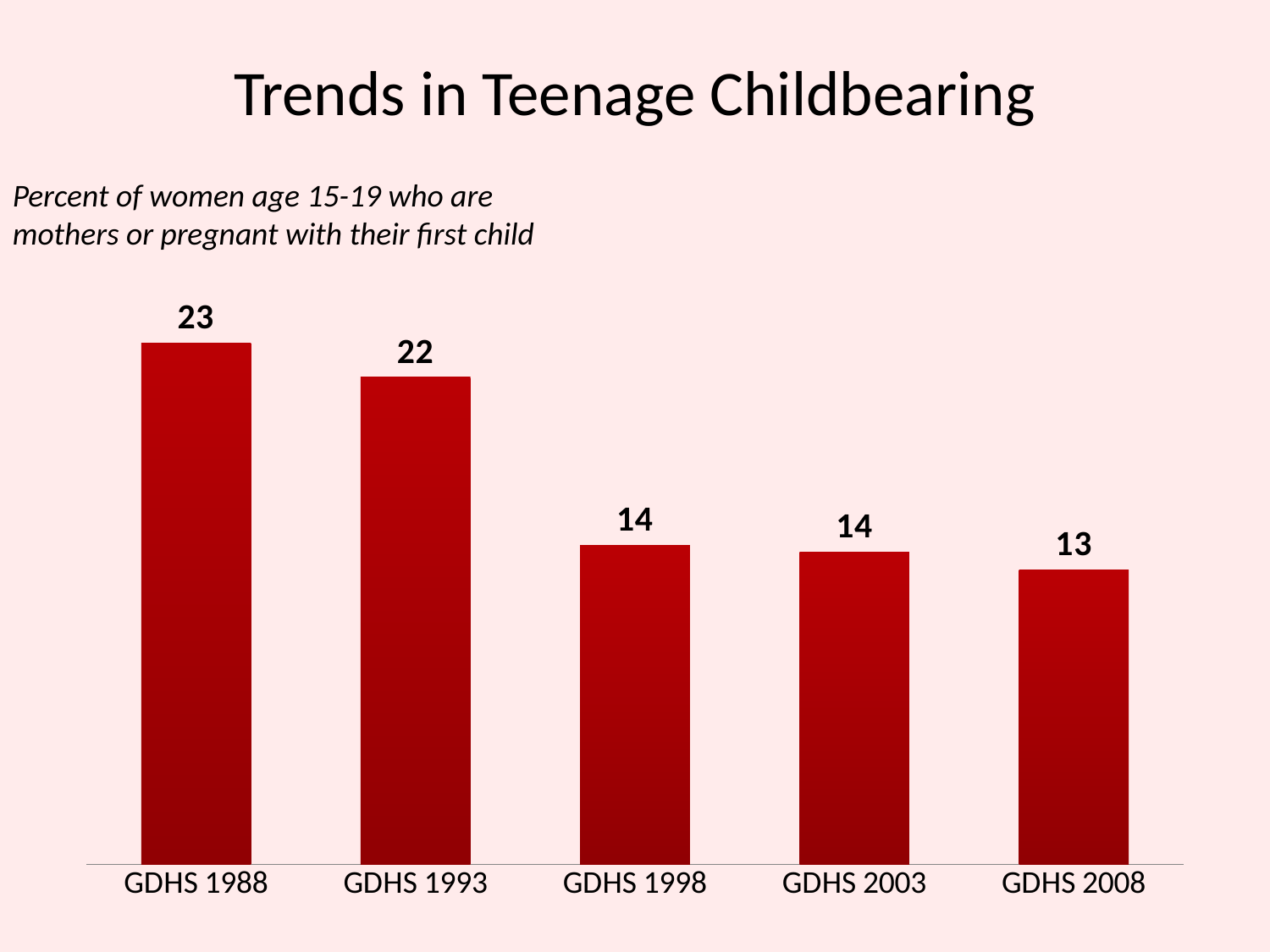

# Trends in Teenage Childbearing
Percent of women age 15-19 who are mothers or pregnant with their first child

### Chart

| Category | Series 1 |
|---|---|
| GDHS 1988 | 23.0 |
| GDHS 1993 | 21.5 |
| GDHS 1998 | 14.1 |
| GDHS 2003 | 13.8 |
| GDHS 2008 | 13.0 |